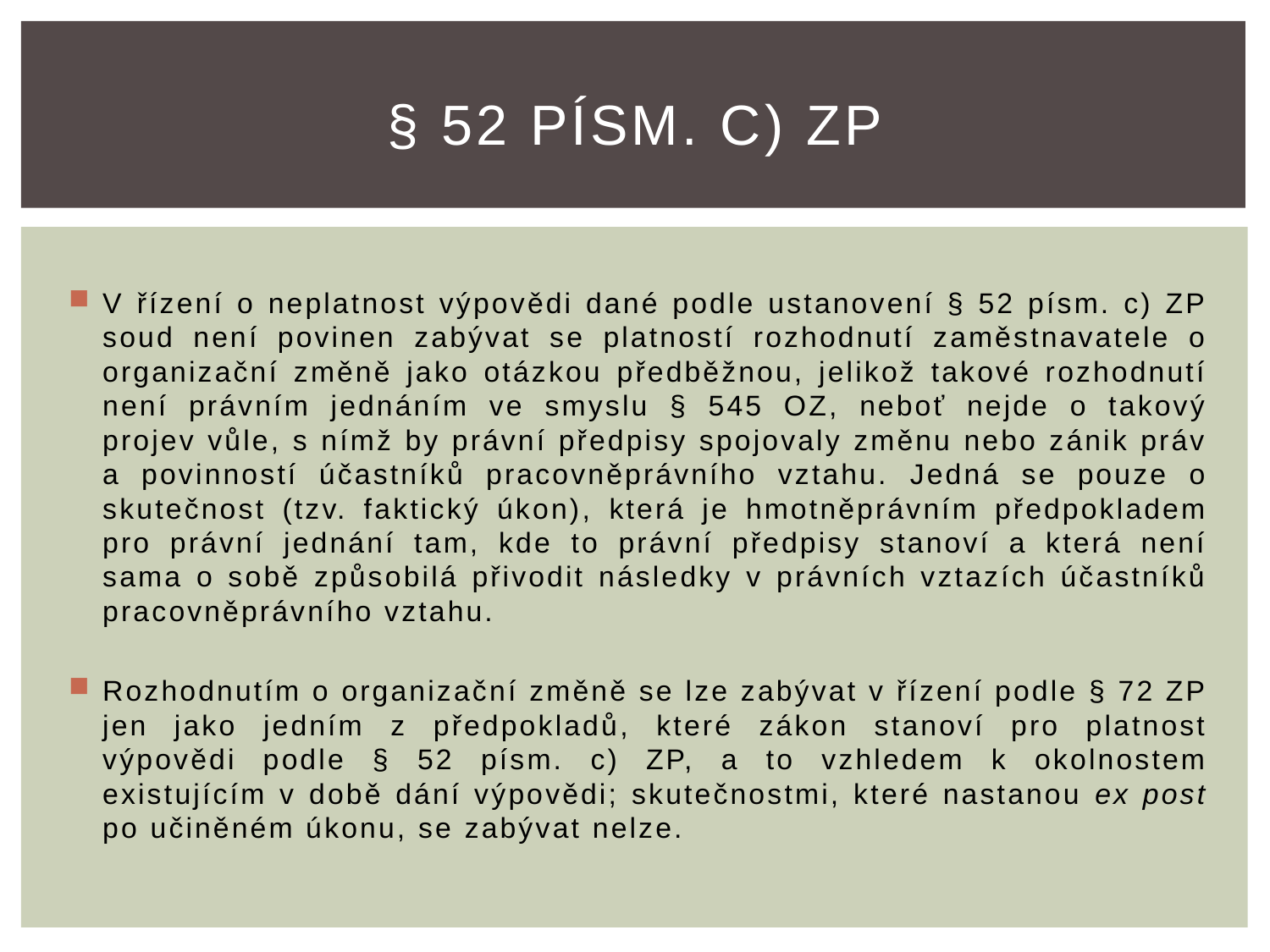

# § 52 písm. C) ZP

V řízení o neplatnost výpovědi dané podle ustanovení § 52 písm. c) ZP soud není povinen zabývat se platností rozhodnutí zaměstnavatele o organizační změně jako otázkou předběžnou, jelikož takové rozhodnutí není právním jednáním ve smyslu § 545 OZ, neboť nejde o takový projev vůle, s nímž by právní předpisy spojovaly změnu nebo zánik práv a povinností účastníků pracovněprávního vztahu. Jedná se pouze o skutečnost (tzv. faktický úkon), která je hmotněprávním předpokladem pro právní jednání tam, kde to právní předpisy stanoví a která není sama o sobě způsobilá přivodit následky v právních vztazích účastníků pracovněprávního vztahu.

Rozhodnutím o organizační změně se lze zabývat v řízení podle § 72 ZP jen jako jedním z předpokladů, které zákon stanoví pro platnost výpovědi podle § 52 písm. c) ZP, a to vzhledem k okolnostem existujícím v době dání výpovědi; skutečnostmi, které nastanou ex post po učiněném úkonu, se zabývat nelze.